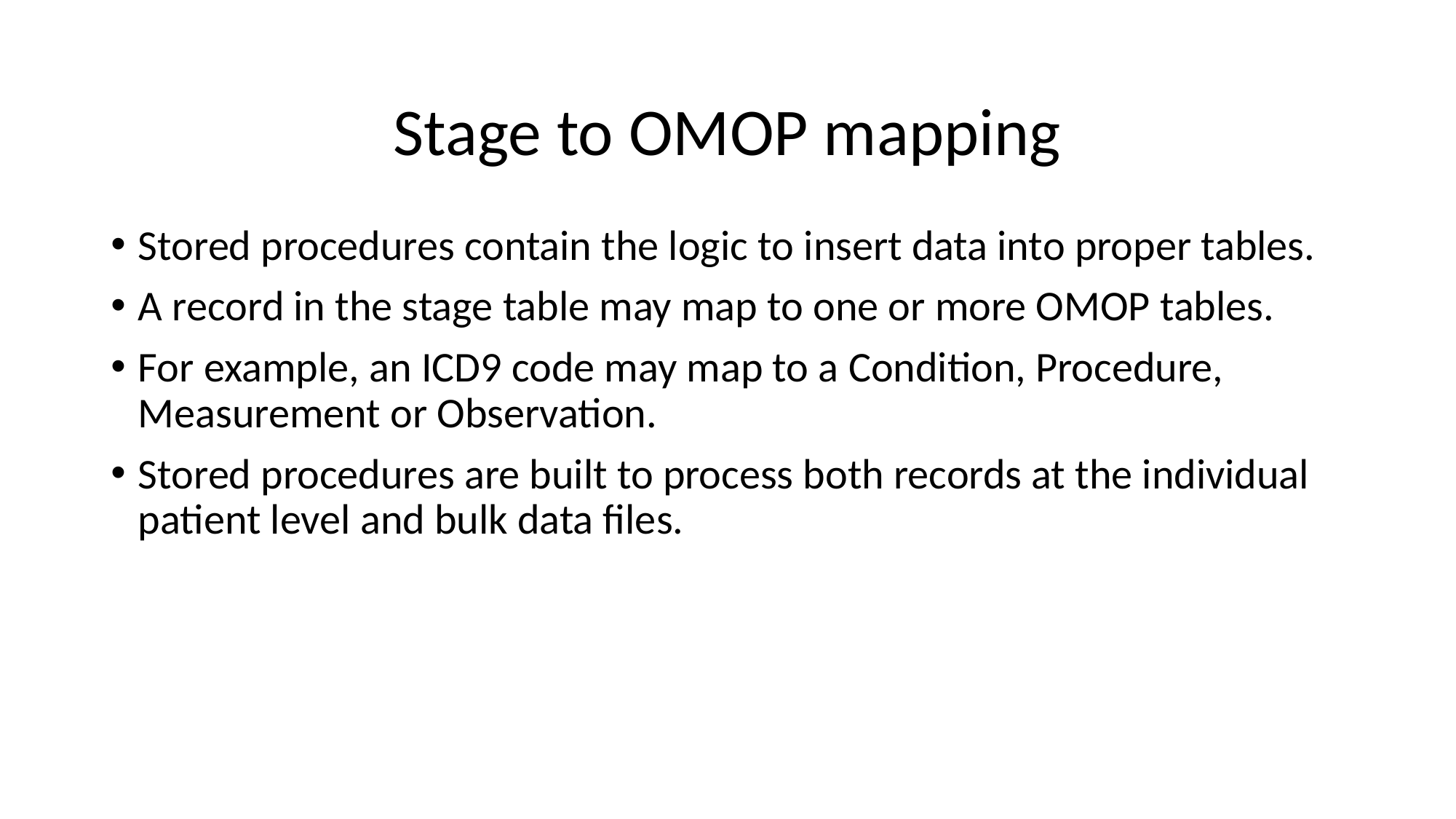

# Stage to OMOP mapping
Stored procedures contain the logic to insert data into proper tables.
A record in the stage table may map to one or more OMOP tables.
For example, an ICD9 code may map to a Condition, Procedure, Measurement or Observation.
Stored procedures are built to process both records at the individual patient level and bulk data files.